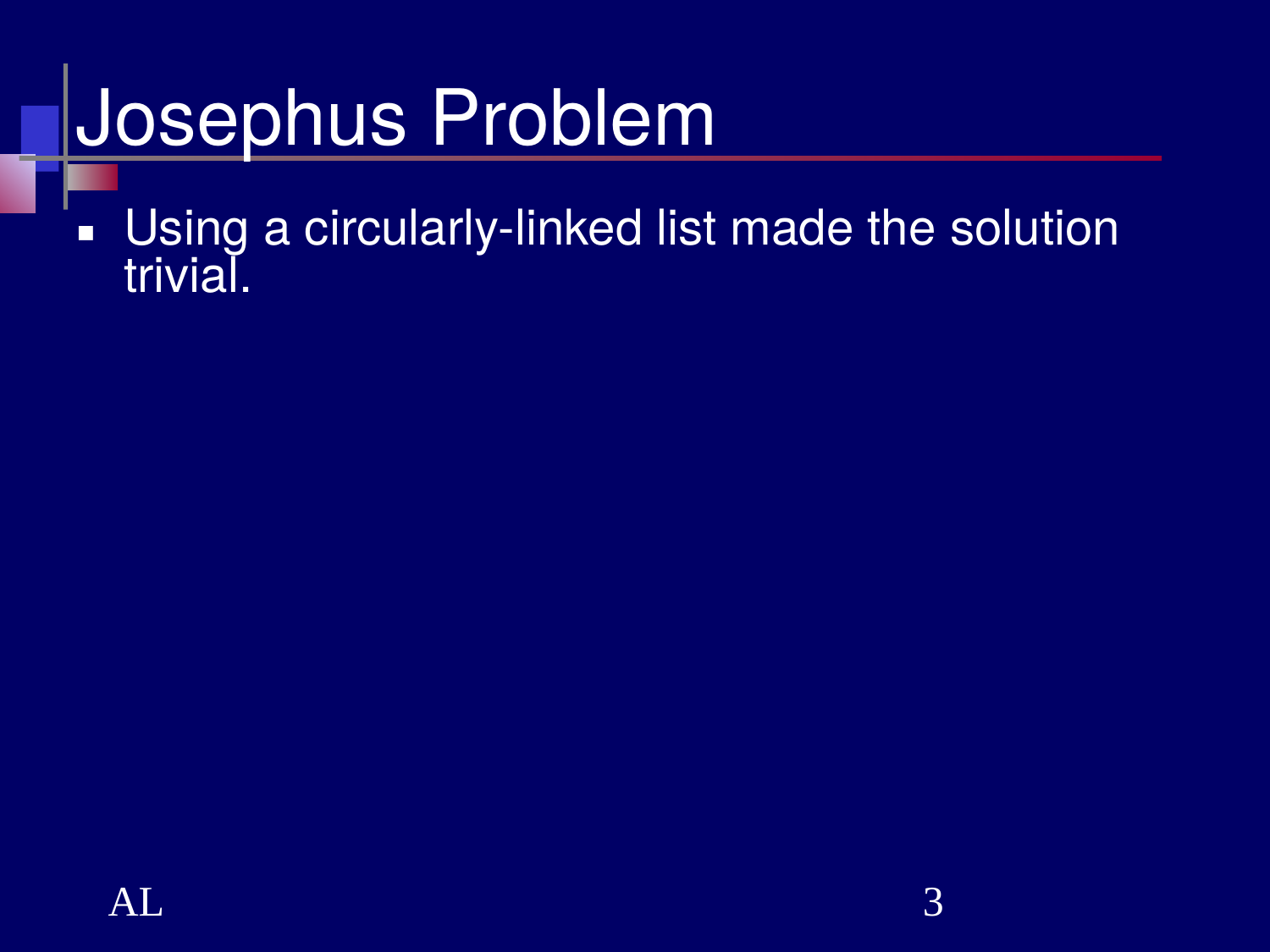

# Josephus Problem
Using a circularly-linked list made the solution trivial.
AL
3